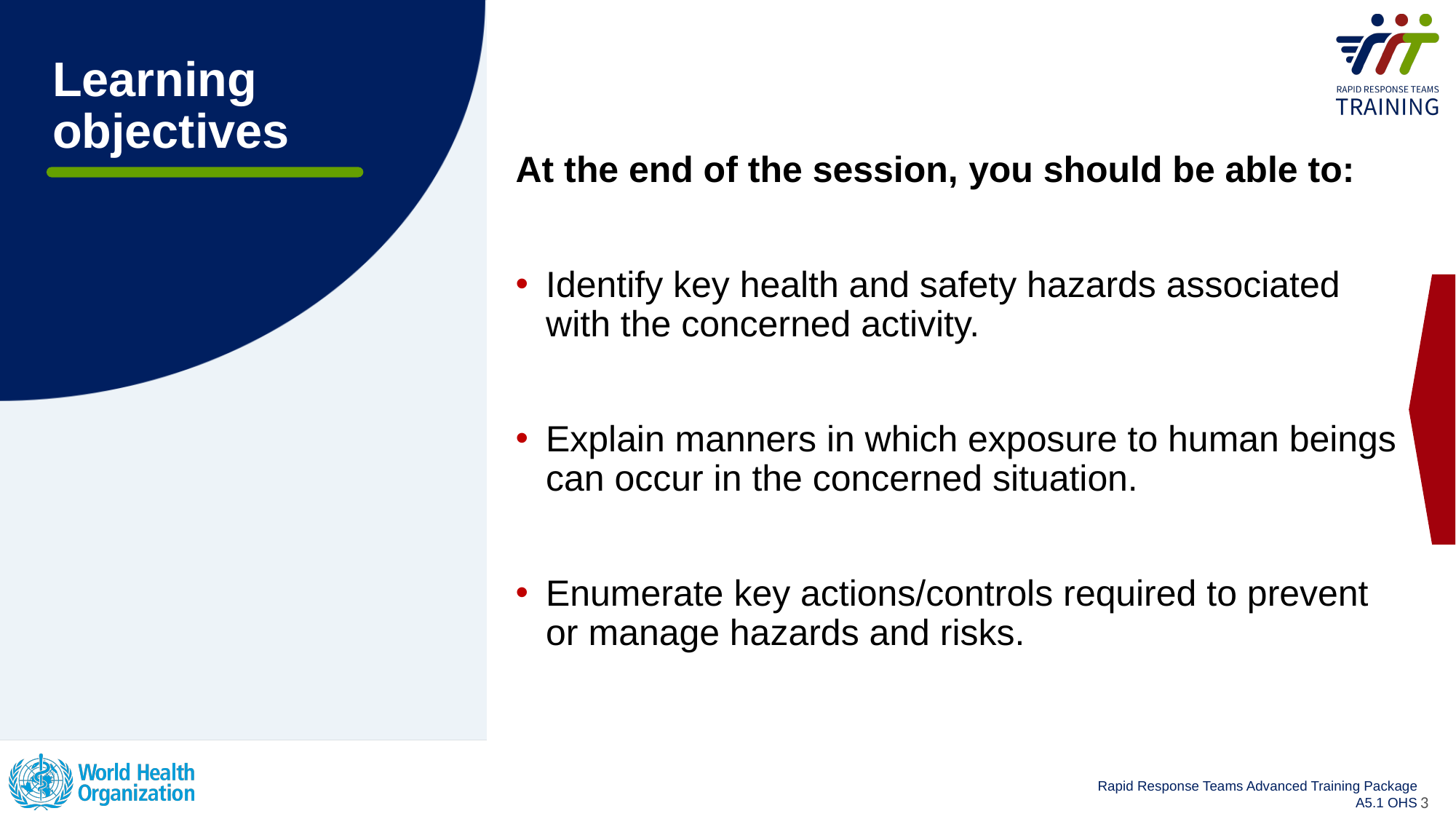

# Learning objectives
At the end of the session, you should be able to:

Identify key health and safety hazards associated with the concerned activity.

Explain manners in which exposure to human beings can occur in the concerned situation.

Enumerate key actions/controls required to prevent or manage hazards and risks.

3